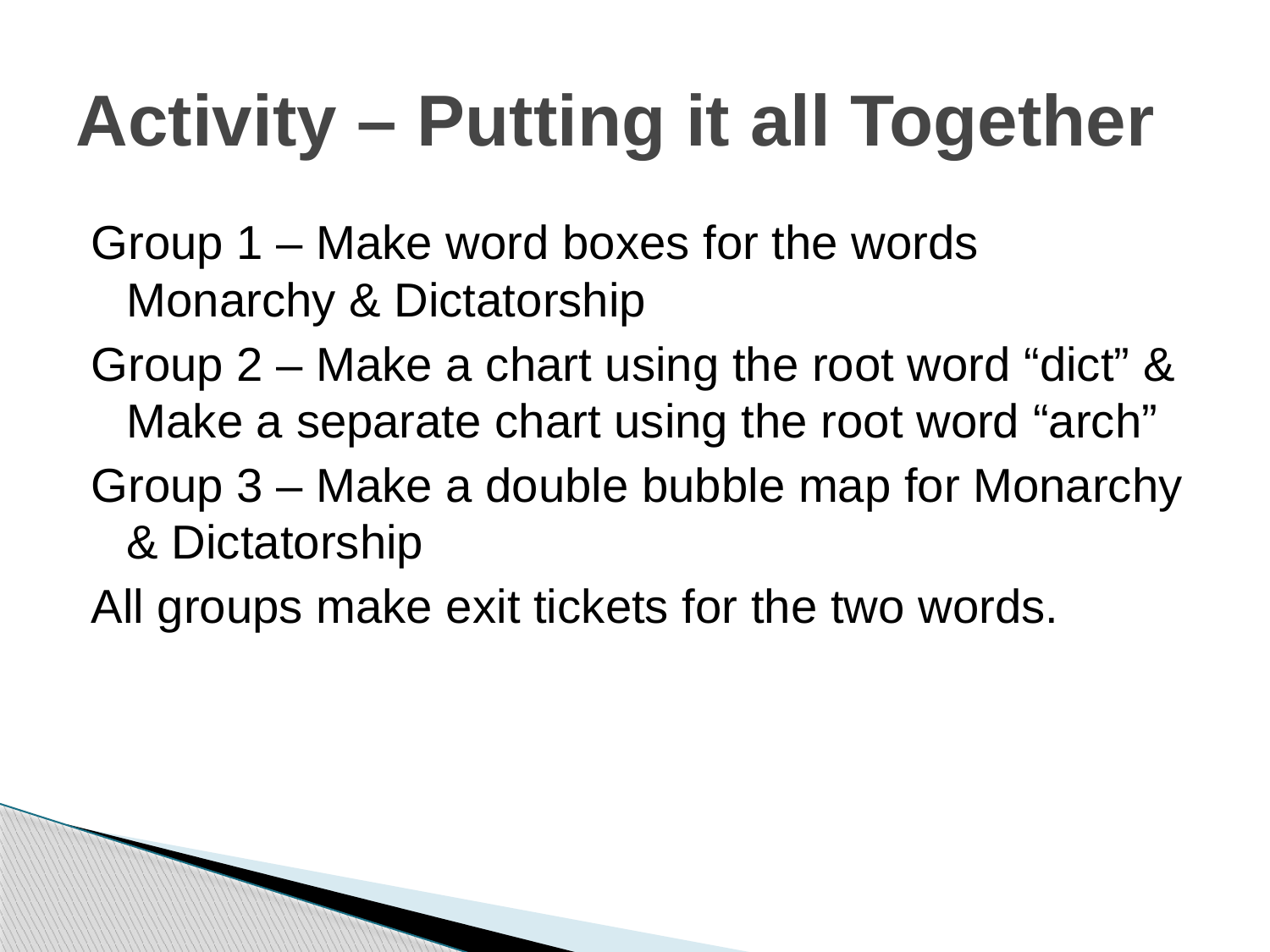

# Activity – Putting it all Together
Group 1 – Make word boxes for the words Monarchy & Dictatorship
Group 2 – Make a chart using the root word “dict” & Make a separate chart using the root word “arch”
Group 3 – Make a double bubble map for Monarchy & Dictatorship
All groups make exit tickets for the two words.